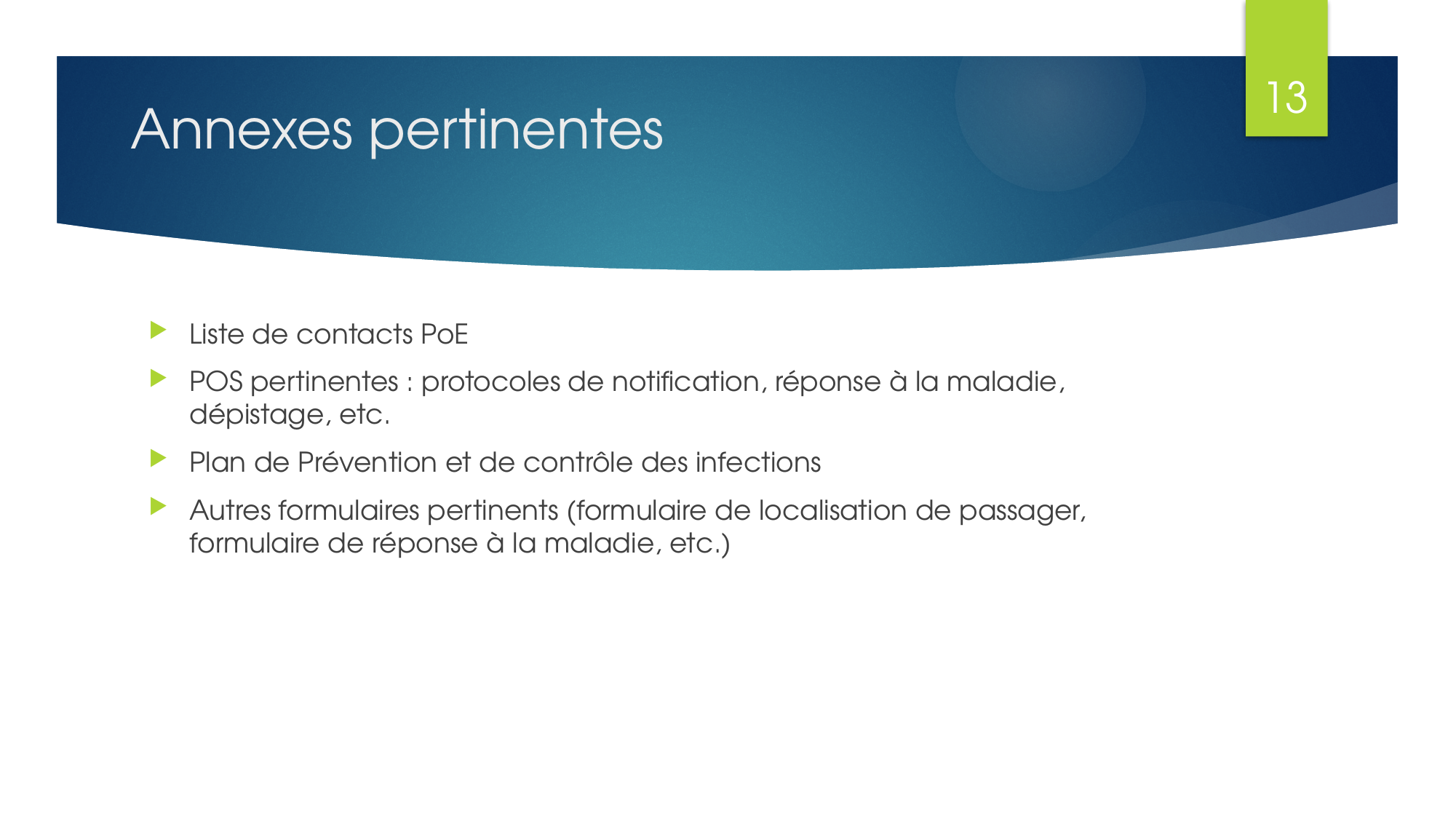

13
# Annexes pertinentes
Liste de contacts PoE
POS pertinentes : protocoles de notification, réponse à la maladie, dépistage, etc.
Plan de Prévention et de contrôle des infections
Autres formulaires pertinents (formulaire de localisation de passager, formulaire de réponse à la maladie, etc.)